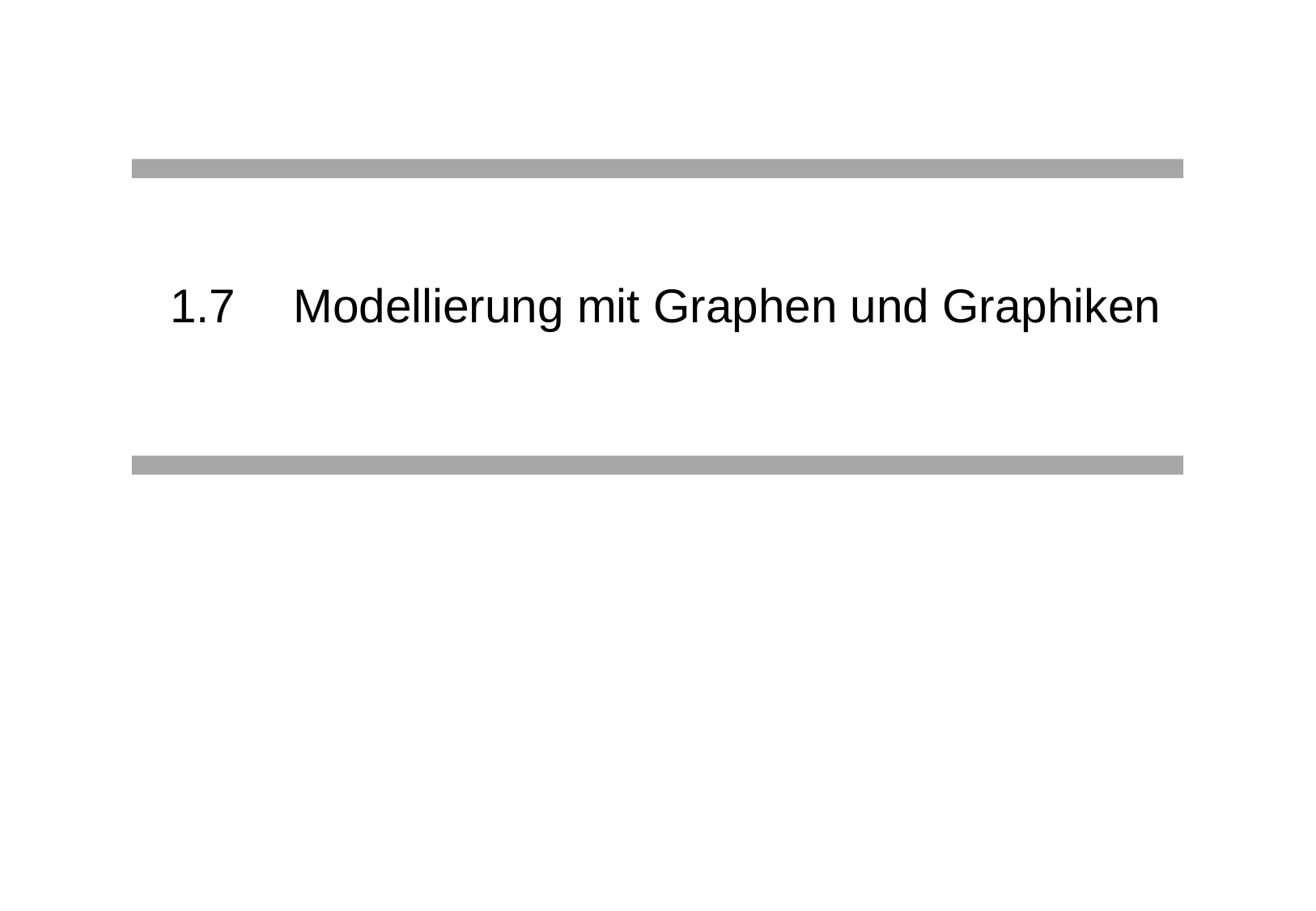

# 1.7	Modellierung mit Graphen und Graphiken